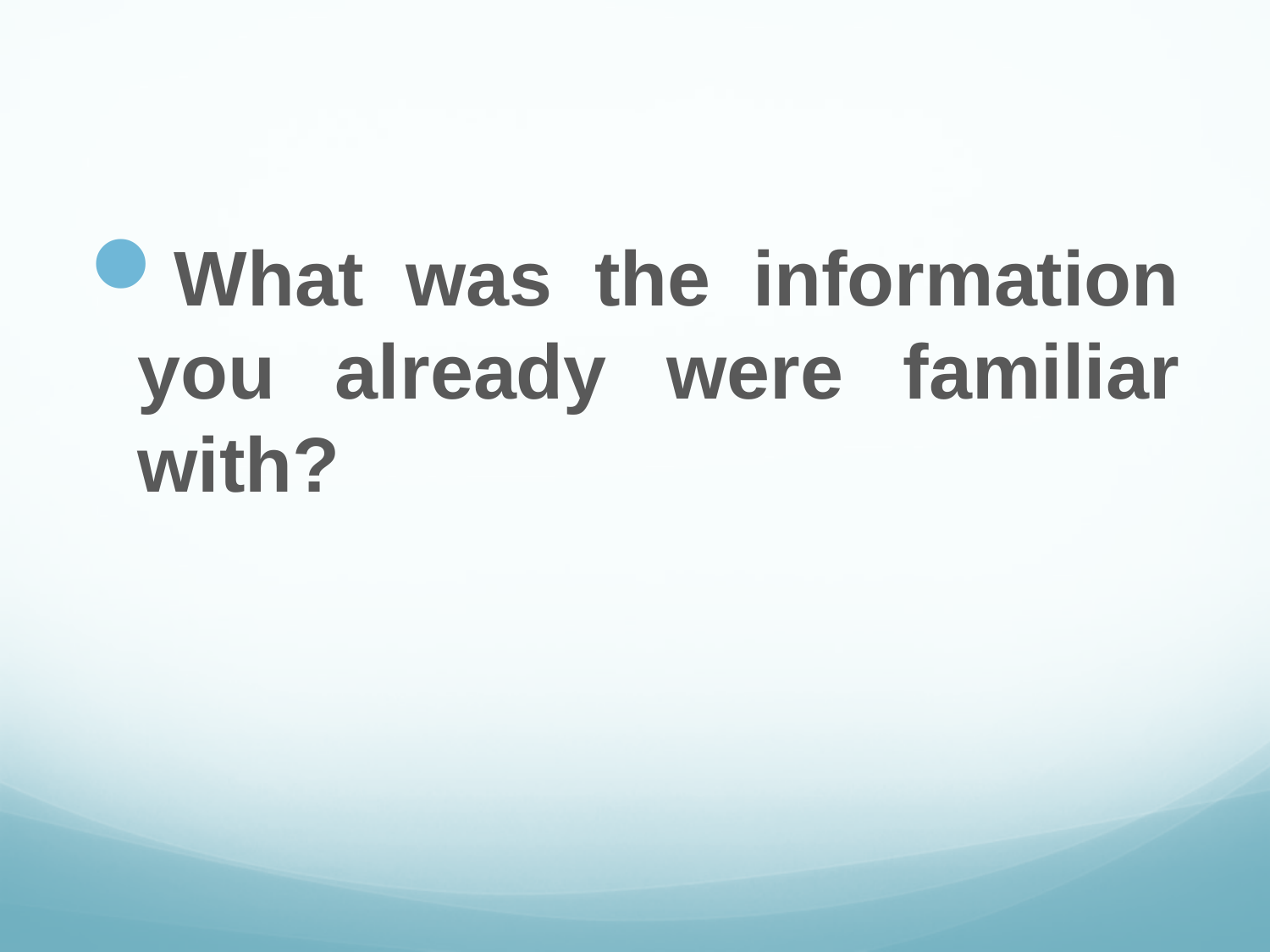

#
What was the information you already were familiar with?